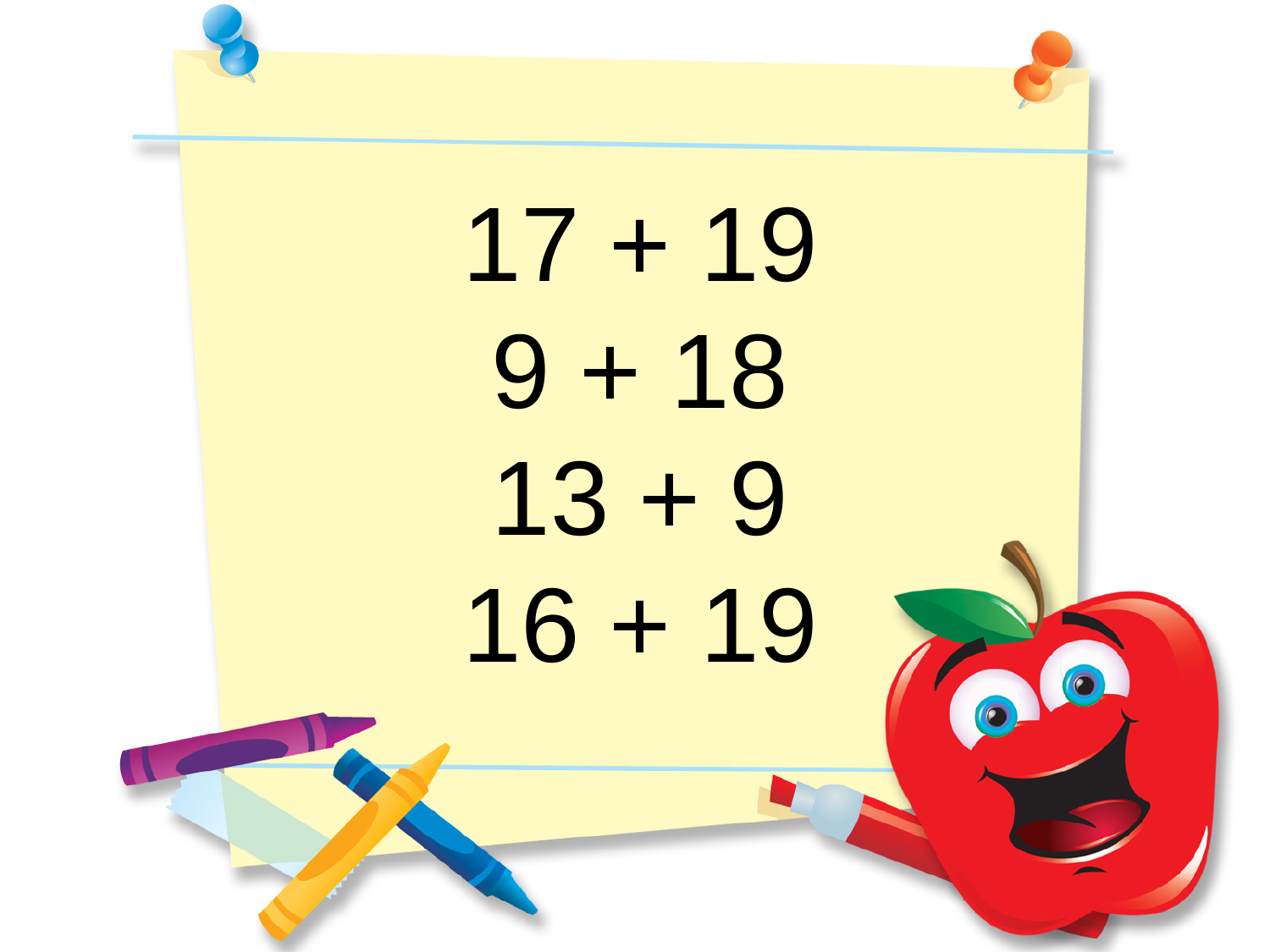

17 + 19
9 + 18
13 + 9
16 + 19